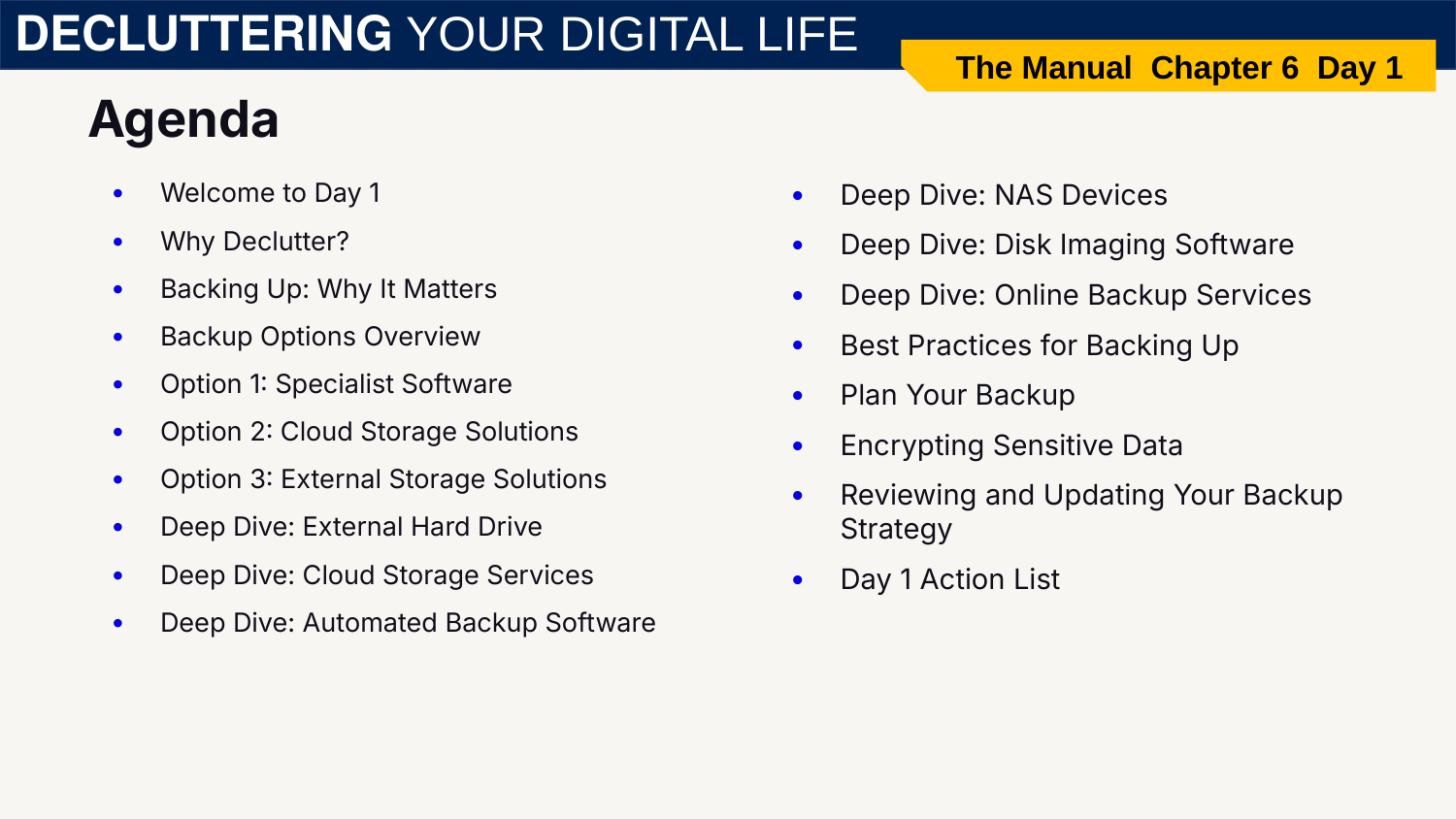

DECLUTTERING YOUR DIGITAL LIFE
The Manual  Chapter 6  Day 1

# Agenda
Deep Dive: NAS Devices
Deep Dive: Disk Imaging Software
Deep Dive: Online Backup Services
Best Practices for Backing Up
Plan Your Backup
Encrypting Sensitive Data
Reviewing and Updating Your Backup Strategy
Day 1 Action List
Welcome to Day 1
Why Declutter?
Backing Up: Why It Matters
Backup Options Overview
Option 1: Specialist Software
Option 2: Cloud Storage Solutions
Option 3: External Storage Solutions
Deep Dive: External Hard Drive
Deep Dive: Cloud Storage Services
Deep Dive: Automated Backup Software